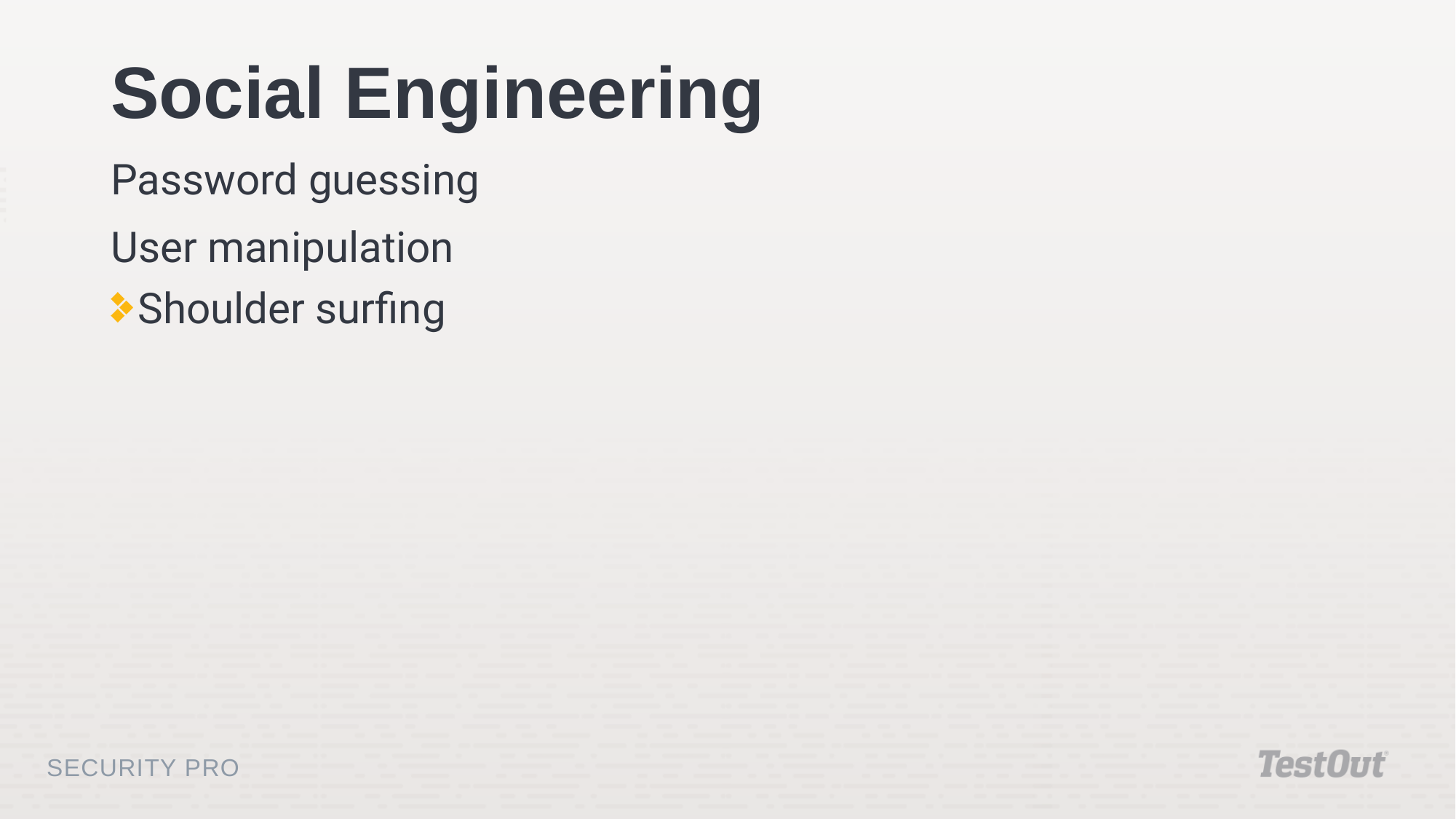

# Social Engineering
Password guessing
User manipulation
Shoulder surfing
Security Pro